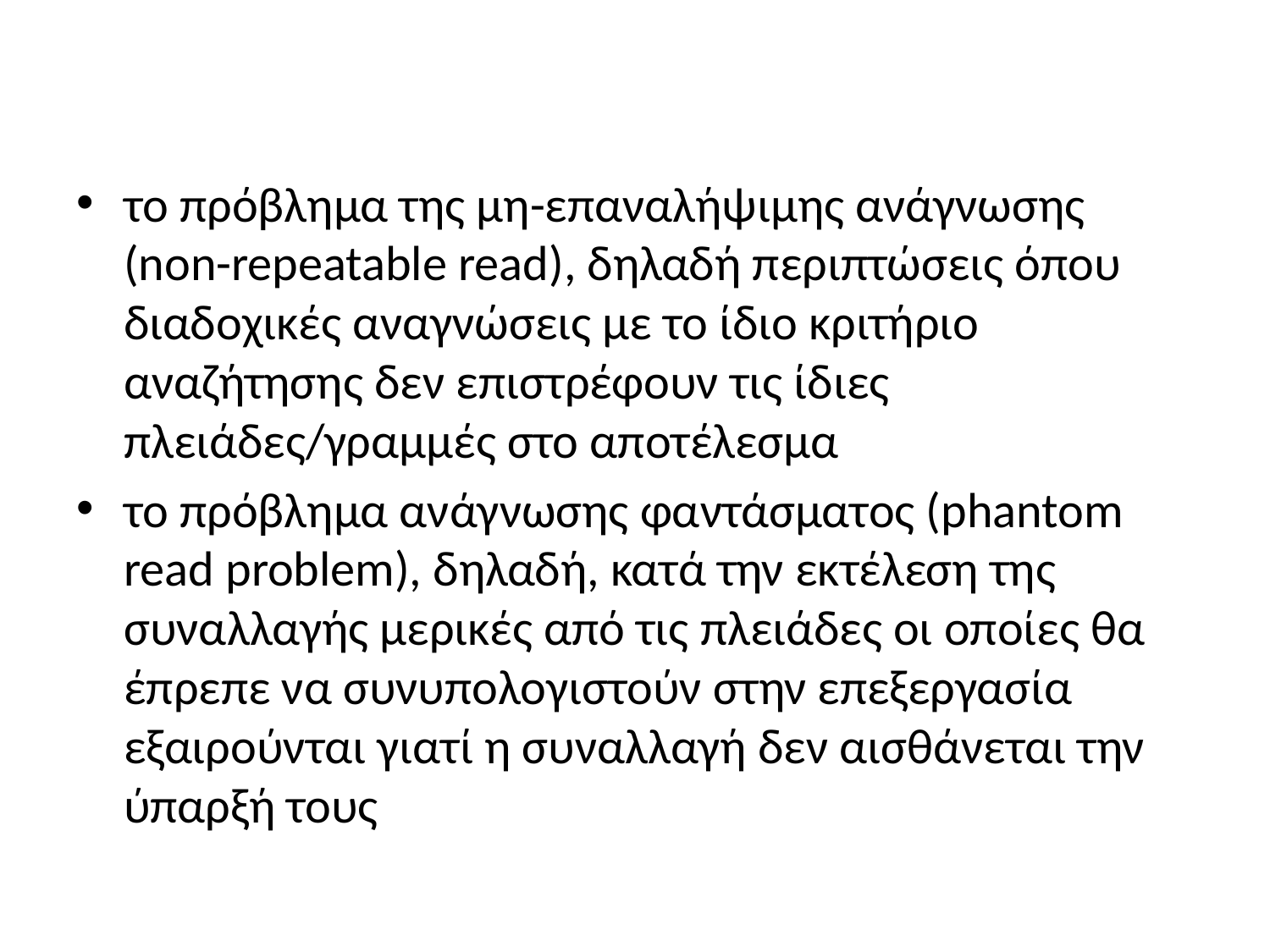

#
το πρόβλημα της μη-επαναλήψιμης ανάγνωσης (non-repeatable read), δηλαδή περιπτώσεις όπου διαδοχικές αναγνώσεις με το ίδιο κριτήριο αναζήτησης δεν επιστρέφουν τις ίδιες πλειάδες/γραμμές στο αποτέλεσμα
το πρόβλημα ανάγνωσης φαντάσματος (phantom read problem), δηλαδή, κατά την εκτέλεση της συναλλαγής μερικές από τις πλειάδες οι οποίες θα έπρεπε να συνυπολογιστούν στην επεξεργασία εξαιρούνται γιατί η συναλλαγή δεν αισθάνεται την ύπαρξή τους